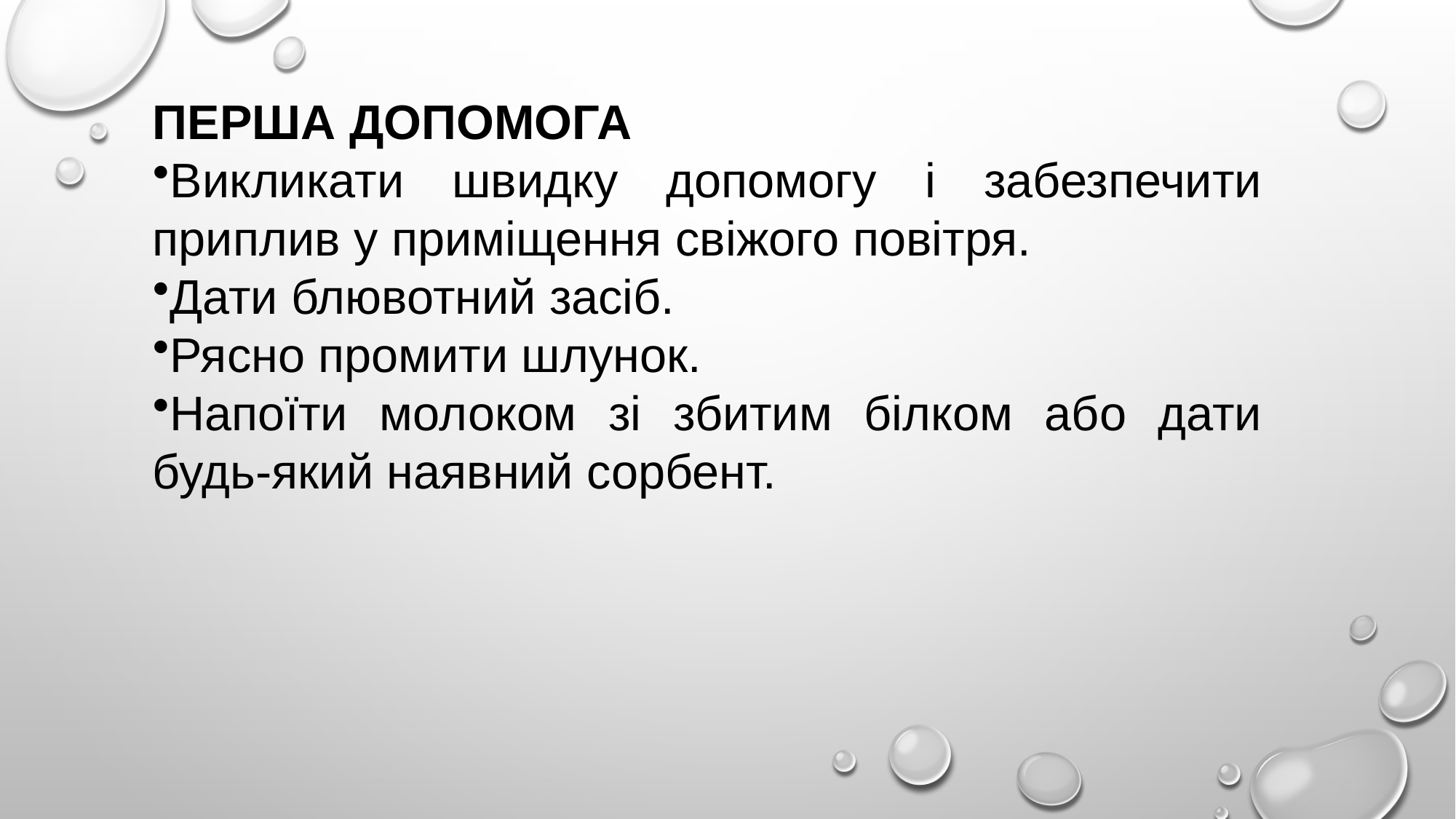

ПЕРША ДОПОМОГА
Викликати швидку допомогу і забезпечити приплив у приміщення свіжого повітря.
Дати блювотний засіб.
Рясно промити шлунок.
Напоїти молоком зі збитим білком або дати будь-який наявний сорбент.